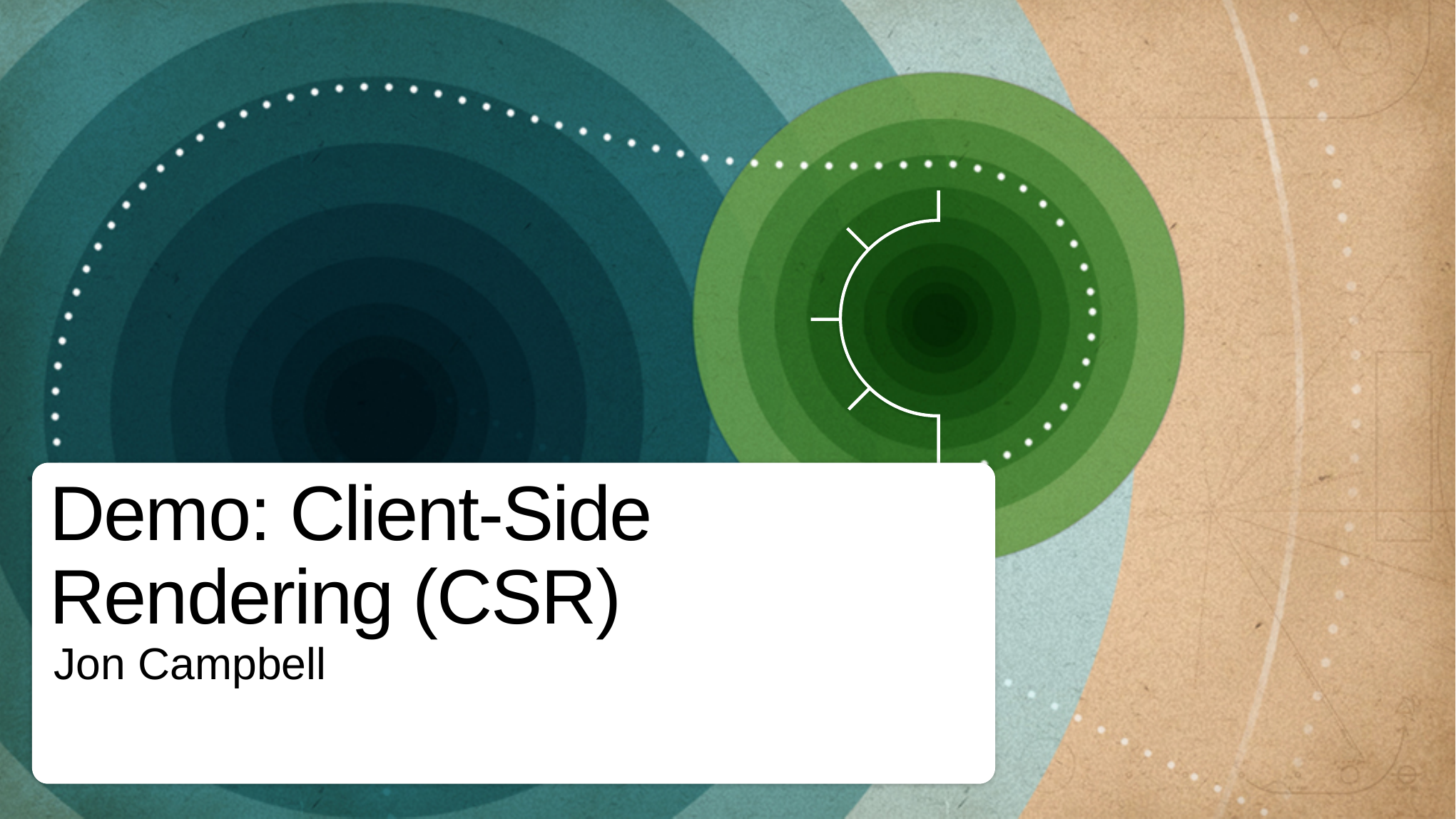

# Demo: Client-Side Rendering (CSR)
Jon Campbell